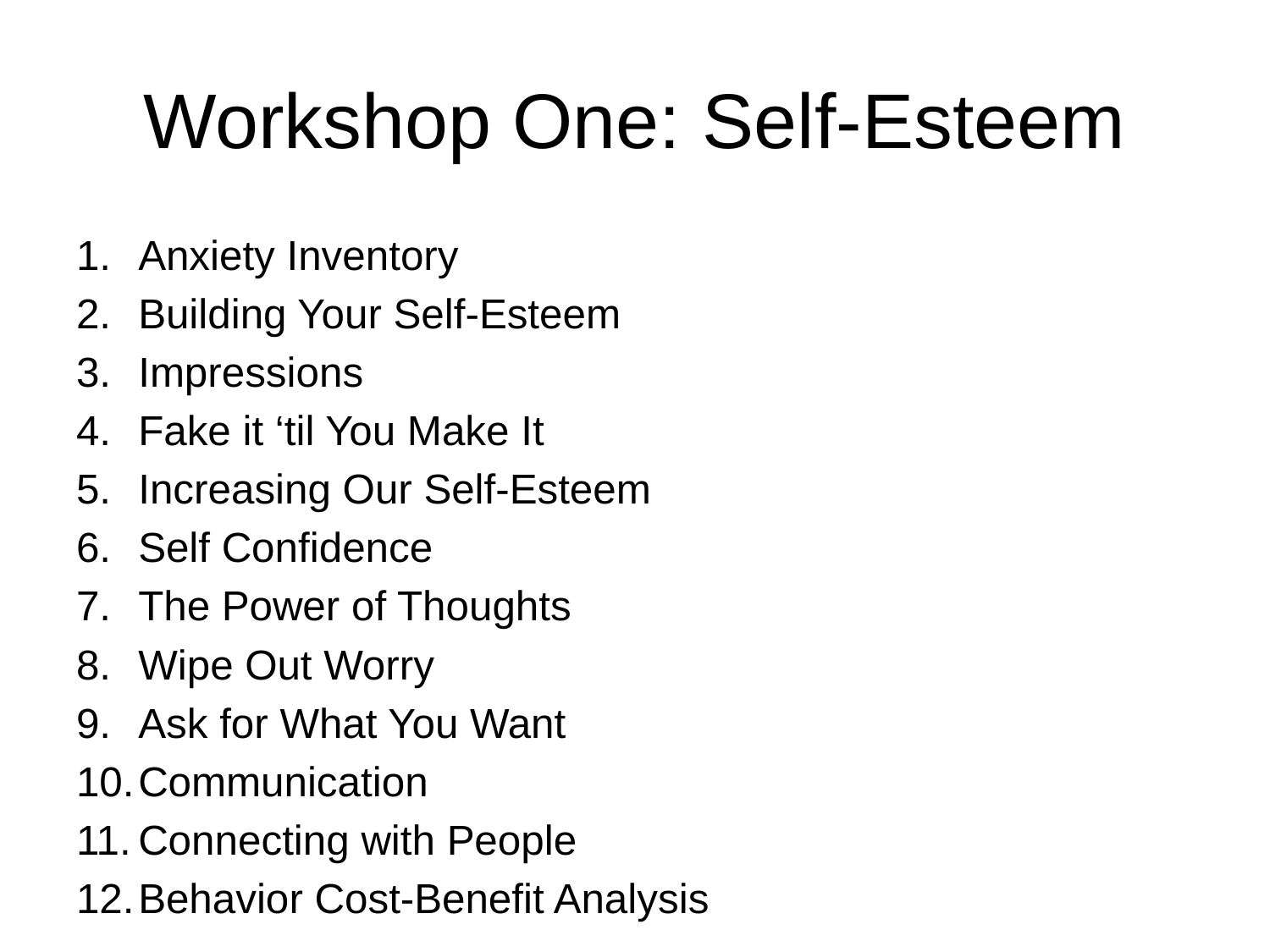

# Workshop One: Self-Esteem
Anxiety Inventory
Building Your Self-Esteem
Impressions
Fake it ‘til You Make It
Increasing Our Self-Esteem
Self Confidence
The Power of Thoughts
Wipe Out Worry
Ask for What You Want
Communication
Connecting with People
Behavior Cost-Benefit Analysis